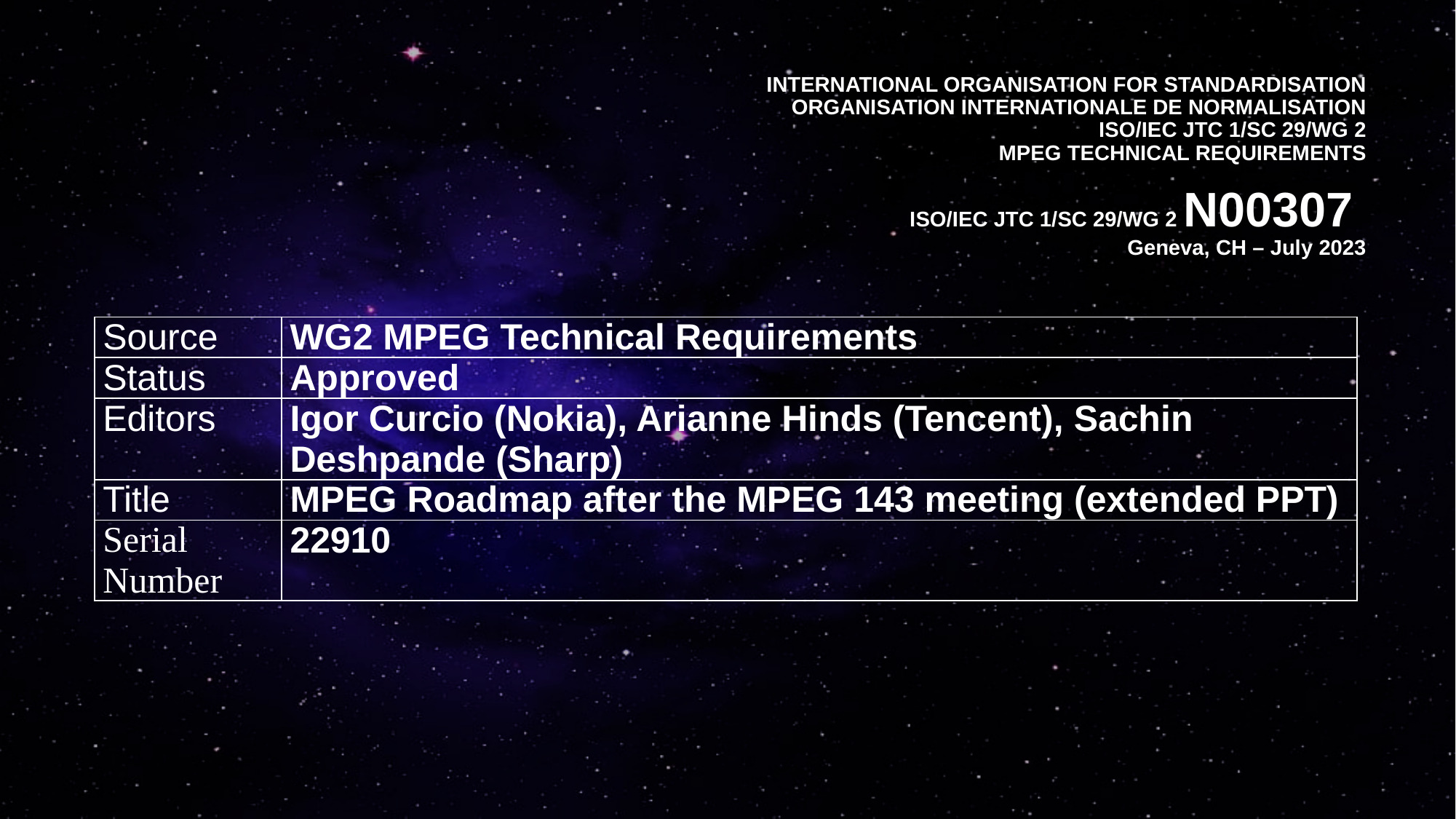

# INTERNATIONAL ORGANISATION FOR STANDARDISATION
ORGANISATION INTERNATIONALE DE NORMALISATION
ISO/IEC JTC 1/SC 29/WG 2
MPEG TECHNICAL REQUIREMENTS
ISO/IEC JTC 1/SC 29/WG 2 N00307
Geneva, CH – July 2023
| Source | WG2 MPEG Technical Requirements |
| --- | --- |
| Status | Approved |
| Editors | Igor Curcio (Nokia), Arianne Hinds (Tencent), Sachin Deshpande (Sharp) |
| Title | MPEG Roadmap after the MPEG 143 meeting (extended PPT) |
| Serial Number | 22910 |